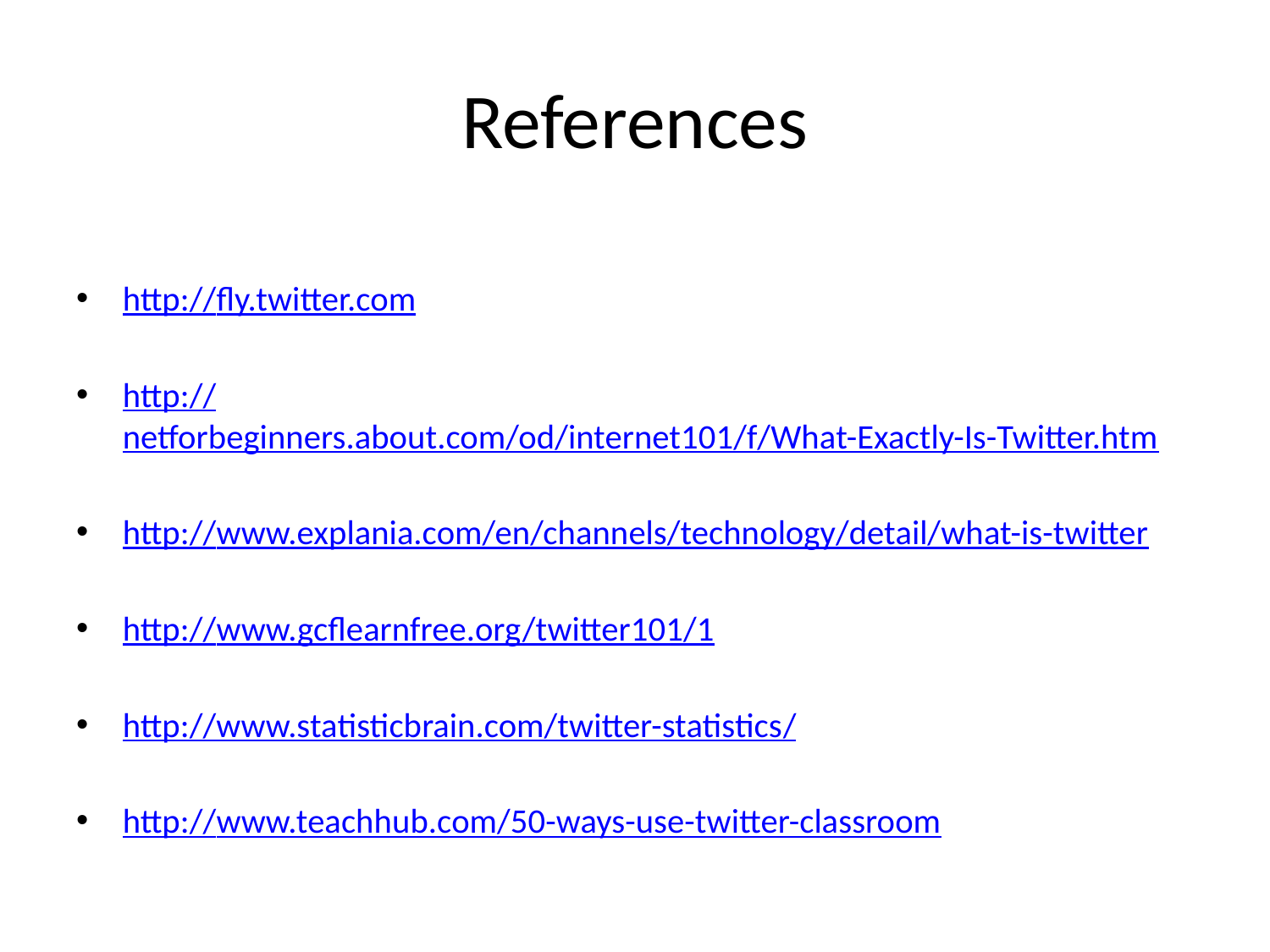

# References

http://fly.twitter.com

http://netforbeginners.about.com/od/internet101/f/What-Exactly-Is-Twitter.htm

http://www.explania.com/en/channels/technology/detail/what-is-twitter

http://www.gcflearnfree.org/twitter101/1

http://www.statisticbrain.com/twitter-statistics/

http://www.teachhub.com/50-ways-use-twitter-classroom